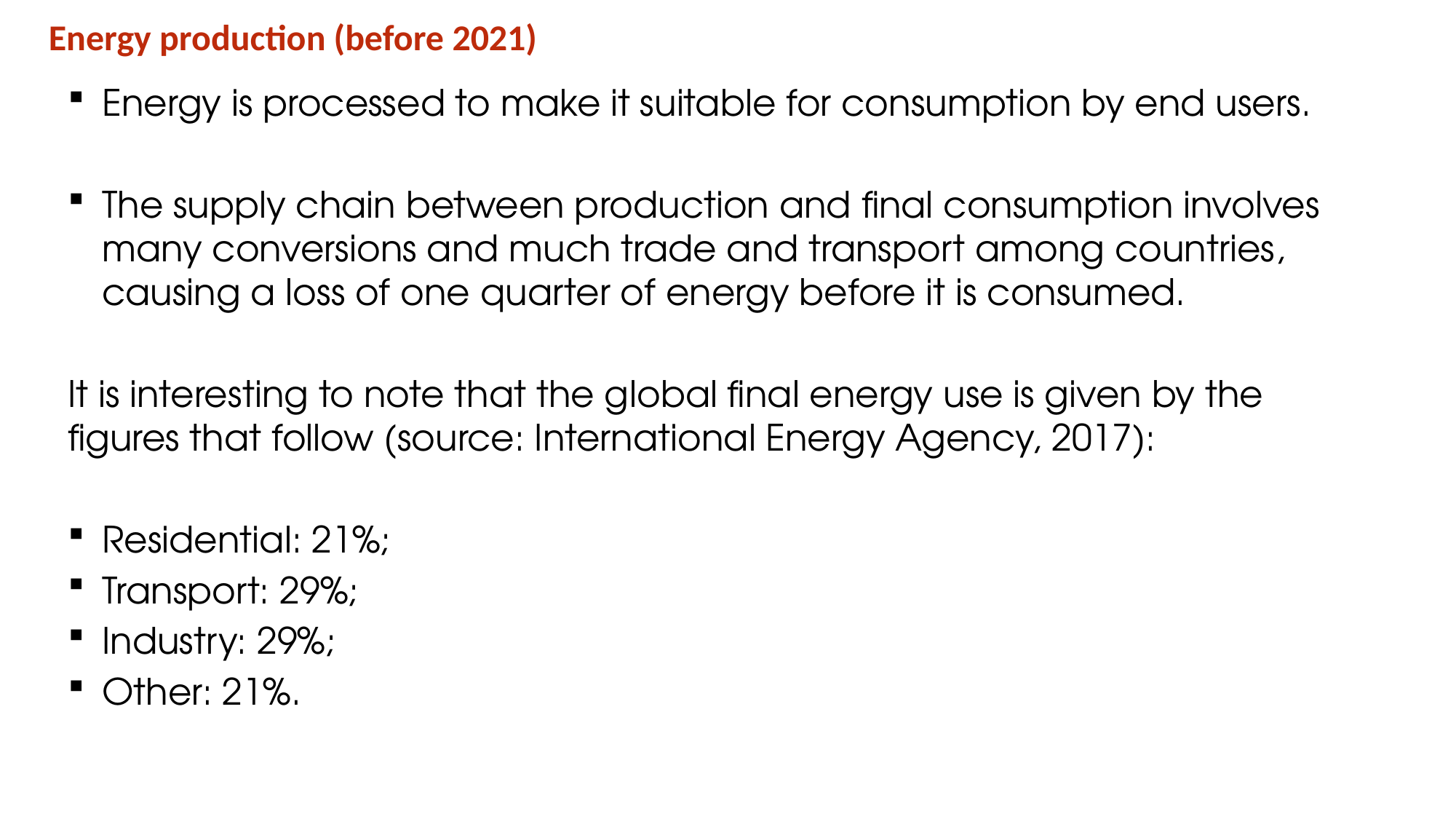

Energy production (before 2021)
Energy is processed to make it suitable for consumption by end users.

The supply chain between production and final consumption involves many conversions and much trade and transport among countries, causing a loss of one quarter of energy before it is consumed.

It is interesting to note that the global final energy use is given by the figures that follow (source: International Energy Agency, 2017):

Residential: 21%;
Transport: 29%;
Industry: 29%;
Other: 21%.